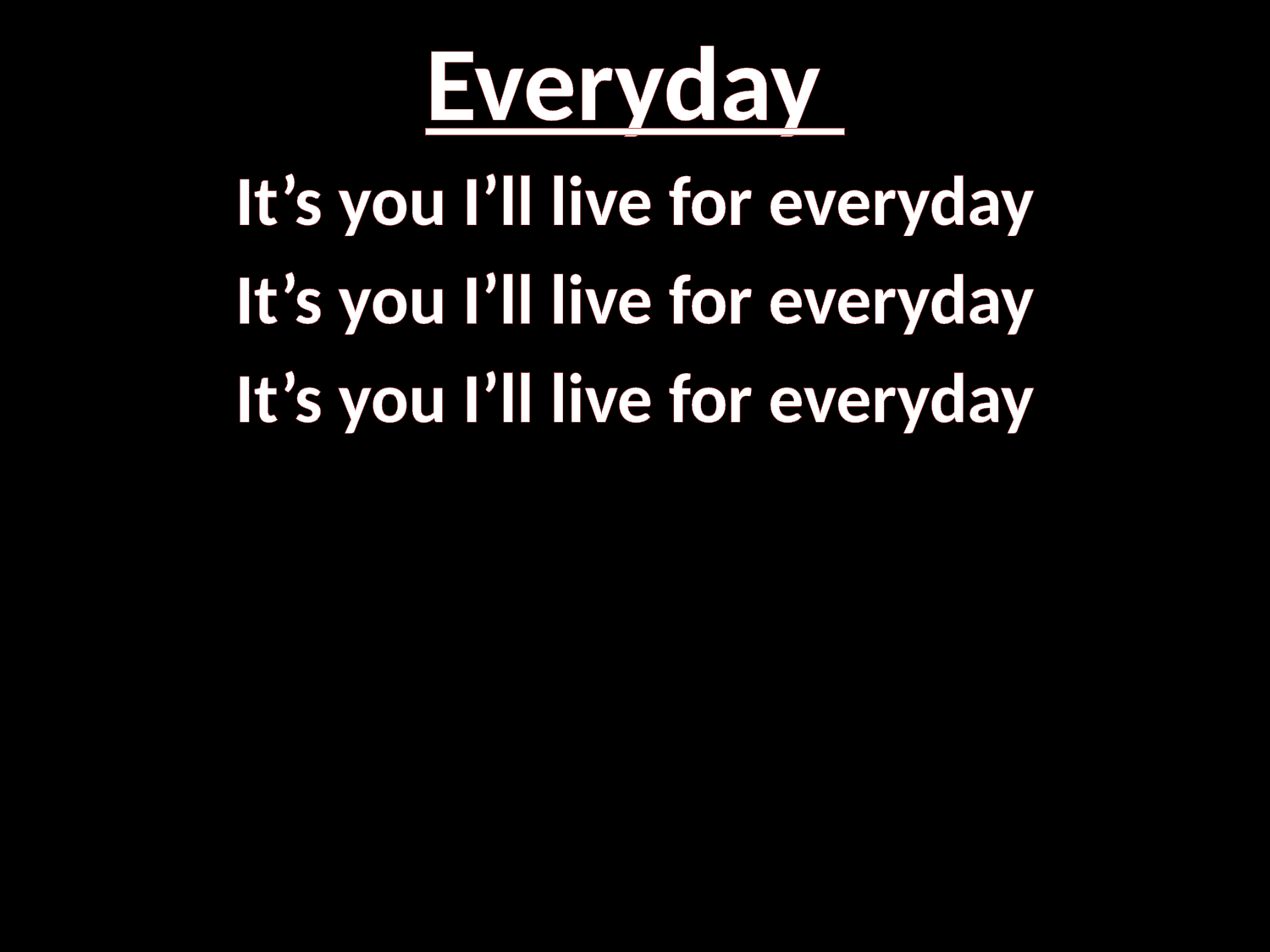

# Everyday
It’s you I’ll live for everyday
It’s you I’ll live for everyday
It’s you I’ll live for everyday